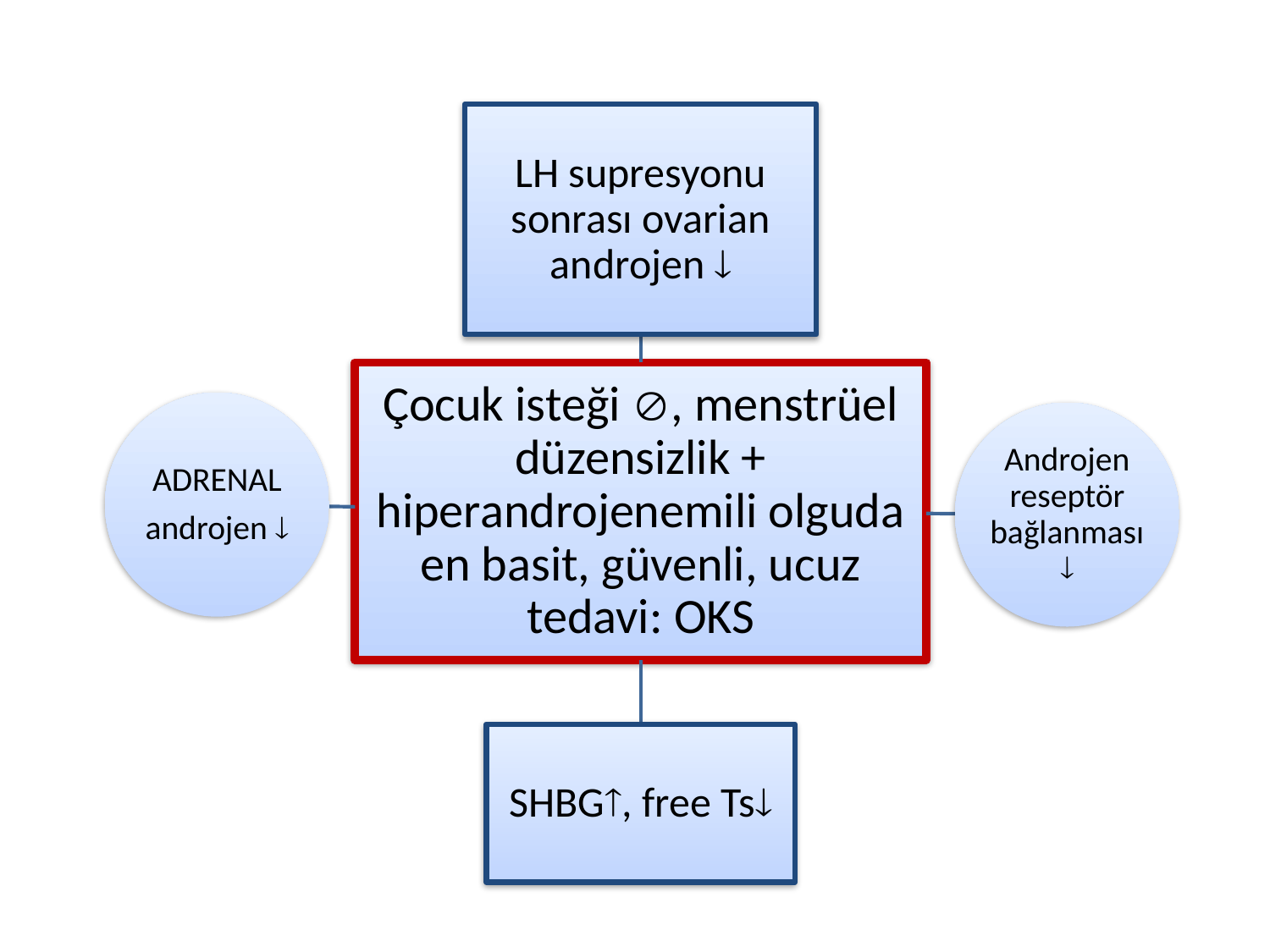

Çocuk isteği ∅, menstrüel düzensizlik + hiperandrojenemili olguda en basit, güvenli, ucuz tedavi: OKS

LH supresyonu sonrası ovarian androjen ↓

Androjen reseptör bağlanması ↓

SHBG↑, free Ts↓

ADRENAL
androjen ↓